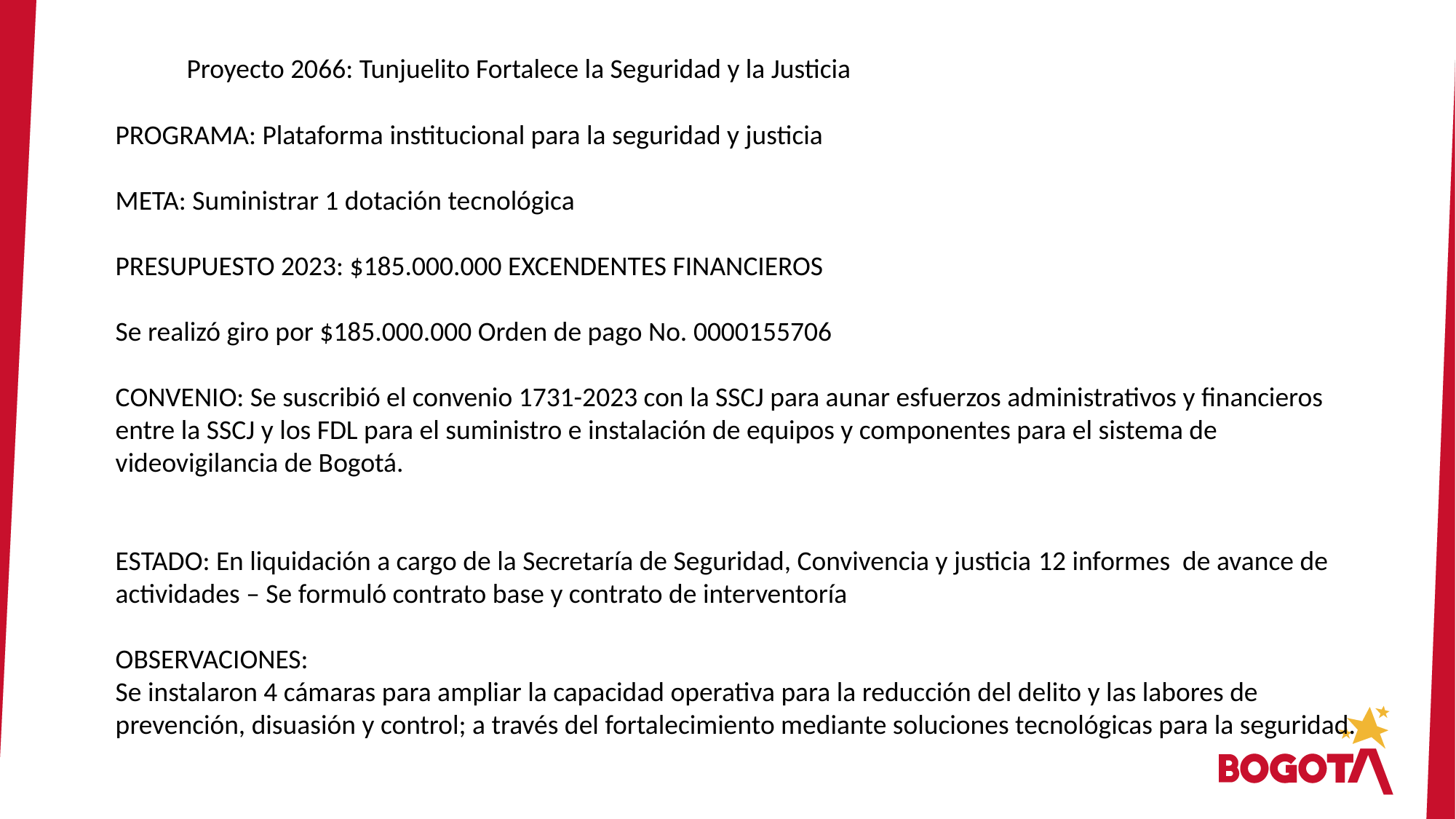

Proyecto 2066: Tunjuelito Fortalece la Seguridad y la Justicia
PROGRAMA: Plataforma institucional para la seguridad y justicia​

META: Suministrar 1 dotación tecnológica​
​
PRESUPUESTO 2023: $185.000.000 EXCENDENTES FINANCIEROS​

Se realizó giro por $185.000.000 Orden de pago No. 0000155706​
​
CONVENIO: Se suscribió el convenio 1731-2023 con la SSCJ para aunar esfuerzos administrativos y financieros entre la SSCJ y los FDL para el suministro e instalación de equipos y componentes para el sistema de videovigilancia de Bogotá.​

​
ESTADO: En liquidación a cargo de la Secretaría de Seguridad, Convivencia y justicia​ 12 informes  de avance de actividades – Se formuló contrato base y contrato de interventoría​

​OBSERVACIONES: ​
Se instalaron 4 cámaras para ampliar la capacidad operativa para la reducción del delito y las labores de prevención, disuasión y control; a través del fortalecimiento mediante soluciones tecnológicas para la seguridad.